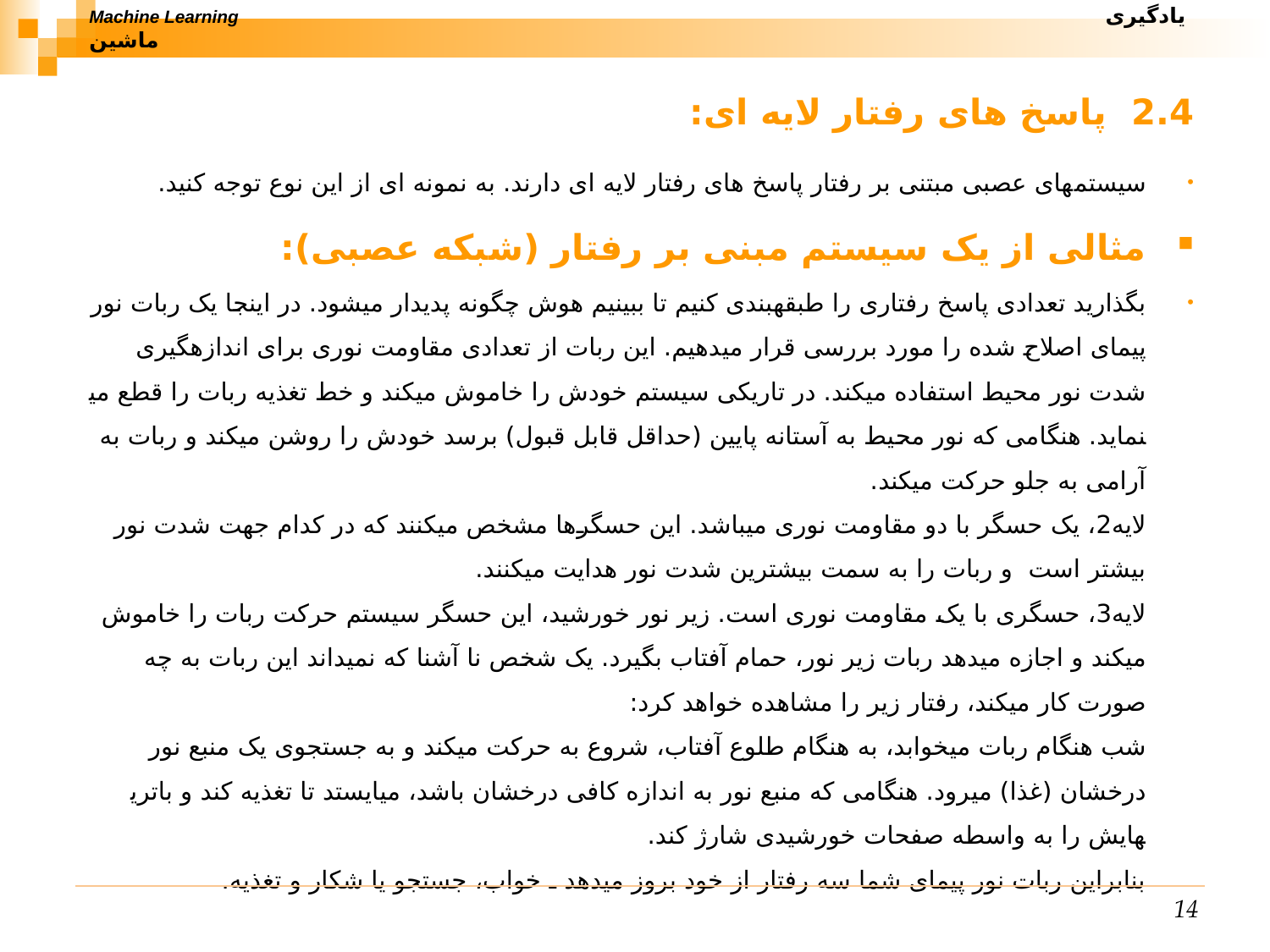

Machine Learning					             		یادگیری ماشین
2.4  پاسخ های رفتار لایه ای:
سيستم­های عصبی مبتنی بر رفتار پاسخ های رفتار لایه ای دارند. به نمونه ای از این نوع توجه کنید.
مثالی از یک سیستم مبنی بر رفتار (شبکه عصبی):
بگذاريد تعدادی پاسخ رفتاری را طبقه­بندی کنيم تا ببينيم هوش چگونه پديدار می­شود. در اينجا يک ربات نور­پيمای اصلاح شده را مورد بررسی قرار می­دهيم. اين ربات از تعدادی مقاومت نوری برای اندازه­گيری شدت نور محيط استفاده می­کند. در تاريکی سيستم خودش را خاموش می­کند و خط تغذيه ربات را قطع می­نمايد. هنگامی که نور محيط به آستانه پايين (حداقل قابل قبول) برسد خودش را روشن می­کند و ربات به آرامی به جلو حرکت می­کند.
لايه2، يک حسگر با دو مقاومت نوری می­باشد. اين حسگرها مشخص می­کنند که در کدام جهت شدت نور بيشتر است  و ربات را به سمت بيشترين شدت نور هدايت می­کنند.
لايه3، حسگری با يک مقاومت نوری است. زير نور خورشيد، اين حسگر سيستم حرکت ربات را خاموش می­کند و اجازه می­دهد ربات زير نور، حمام آفتاب بگيرد. يک شخص نا آشنا که نمی­داند اين ربات به چه صورت کار می­کند، رفتار زير را مشاهده خواهد کرد:
شب هنگام ربات می­خوابد، به هنگام طلوع آفتاب، شروع به حرکت می­کند و به جستجوی يک منبع نور درخشان (غذا) می­رود. هنگامی که منبع نور به اندازه کافی درخشان باشد، می­ايستد تا تغذيه کند و باتري­هايش را به واسطه صفحات خورشيدی شارژ کند.
بنابراين ربات نور پيمای شما سه رفتار از خود بروز می­دهد ـ خواب، جستجو يا شکار و تغذيه.
14